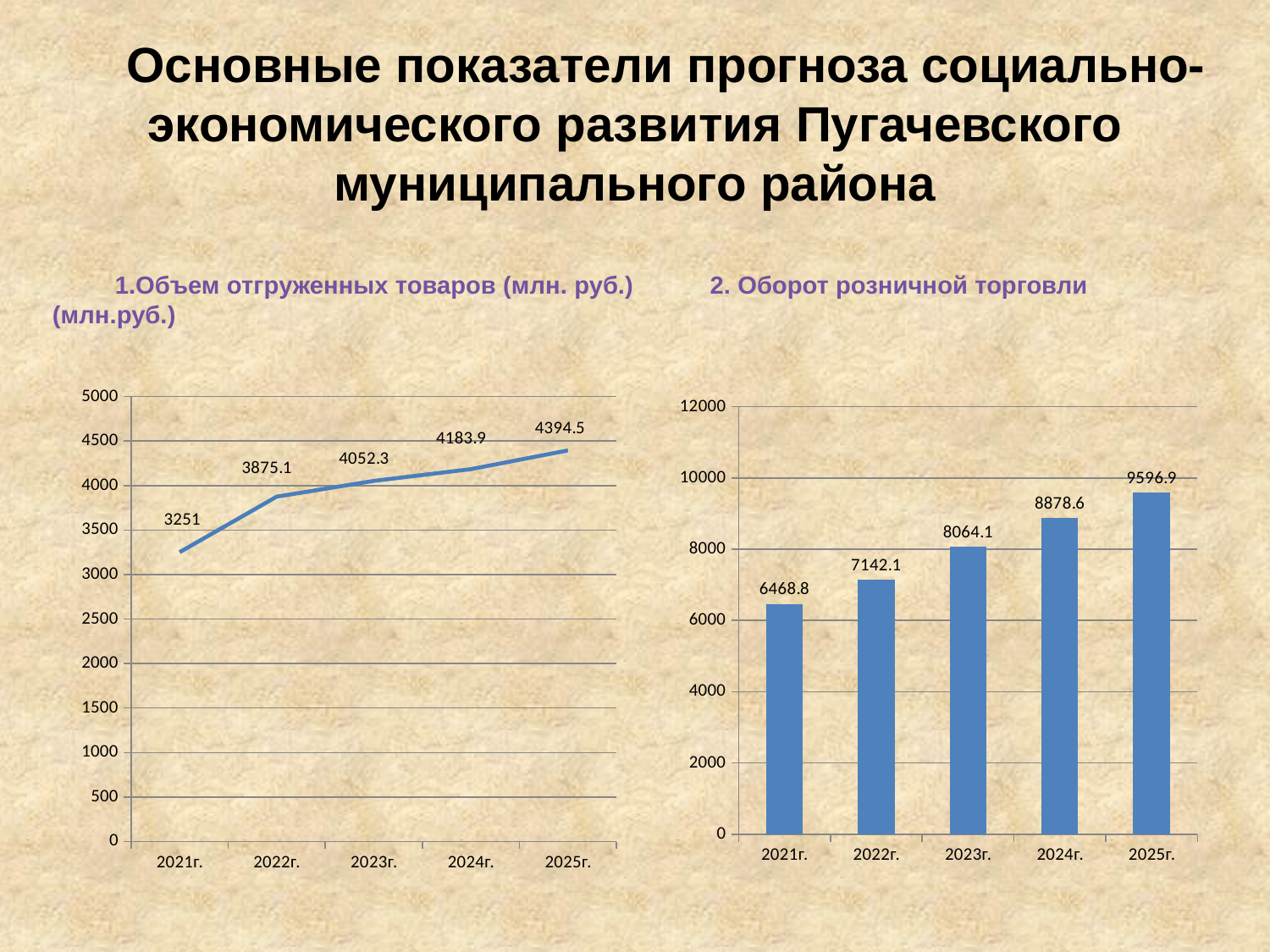

Основные показатели прогноза социально-экономического развития Пугачевского муниципального района

1.Объем отгруженных товаров (млн. руб.)           2. Оборот розничной торговли (млн.руб.)

### Chart

| Category |  |
|---|---|
| 2021г. | 3251.0 |
| 2022г. | 3875.1 |
| 2023г. | 4052.3 |
| 2024г. | 4183.900000000001 |
| 2025г. | 4394.5 |

### Chart

| Category |  |
|---|---|
| 2021г. | 6468.8 |
| 2022г. | 7142.1 |
| 2023г. | 8064.1 |
| 2024г. | 8878.6 |
| 2025г. | 9596.9 |